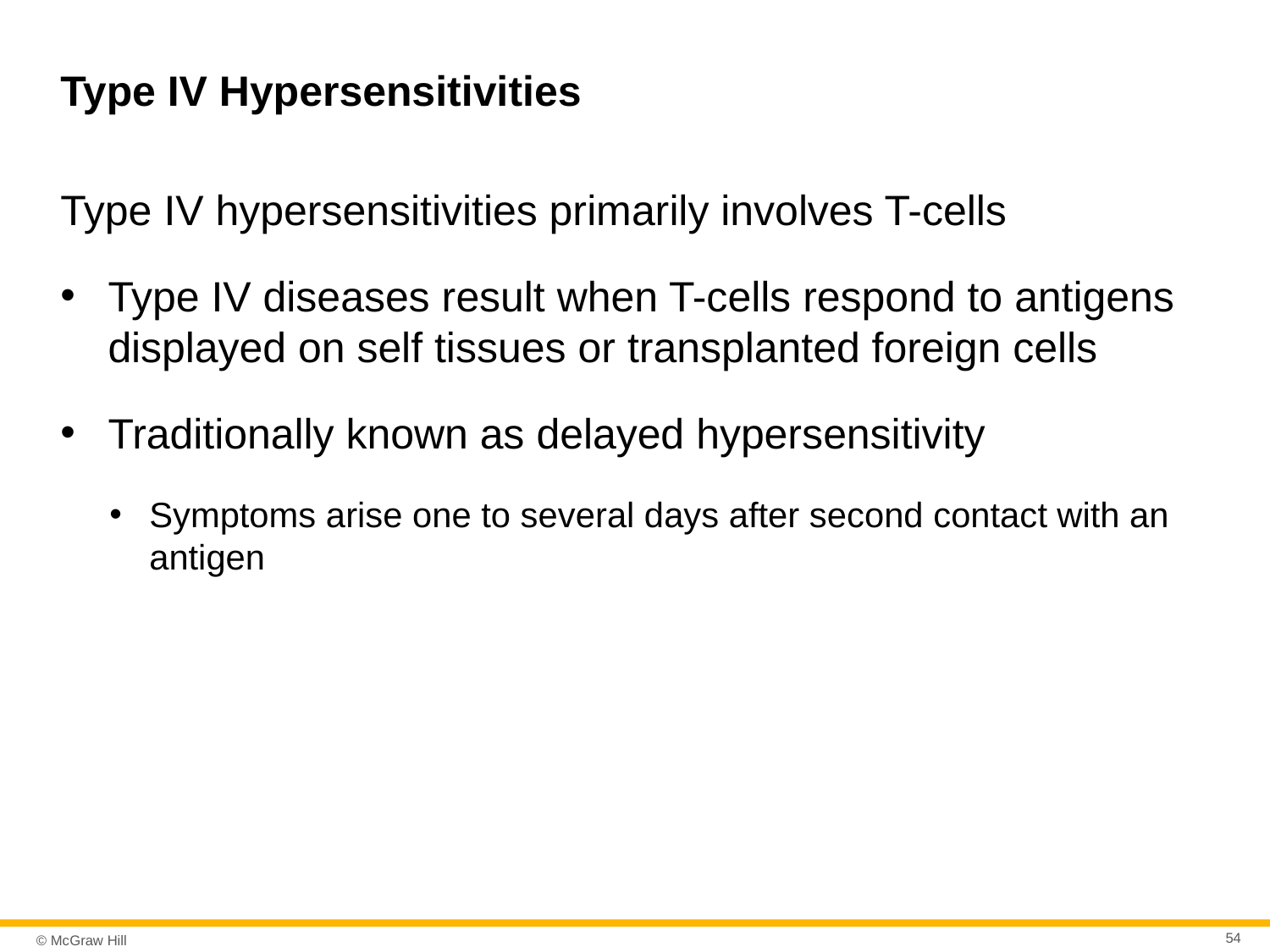

# Type IV Hypersensitivities
Type IV hypersensitivities primarily involves T-cells
Type IV diseases result when T-cells respond to antigens displayed on self tissues or transplanted foreign cells
Traditionally known as delayed hypersensitivity
Symptoms arise one to several days after second contact with an antigen